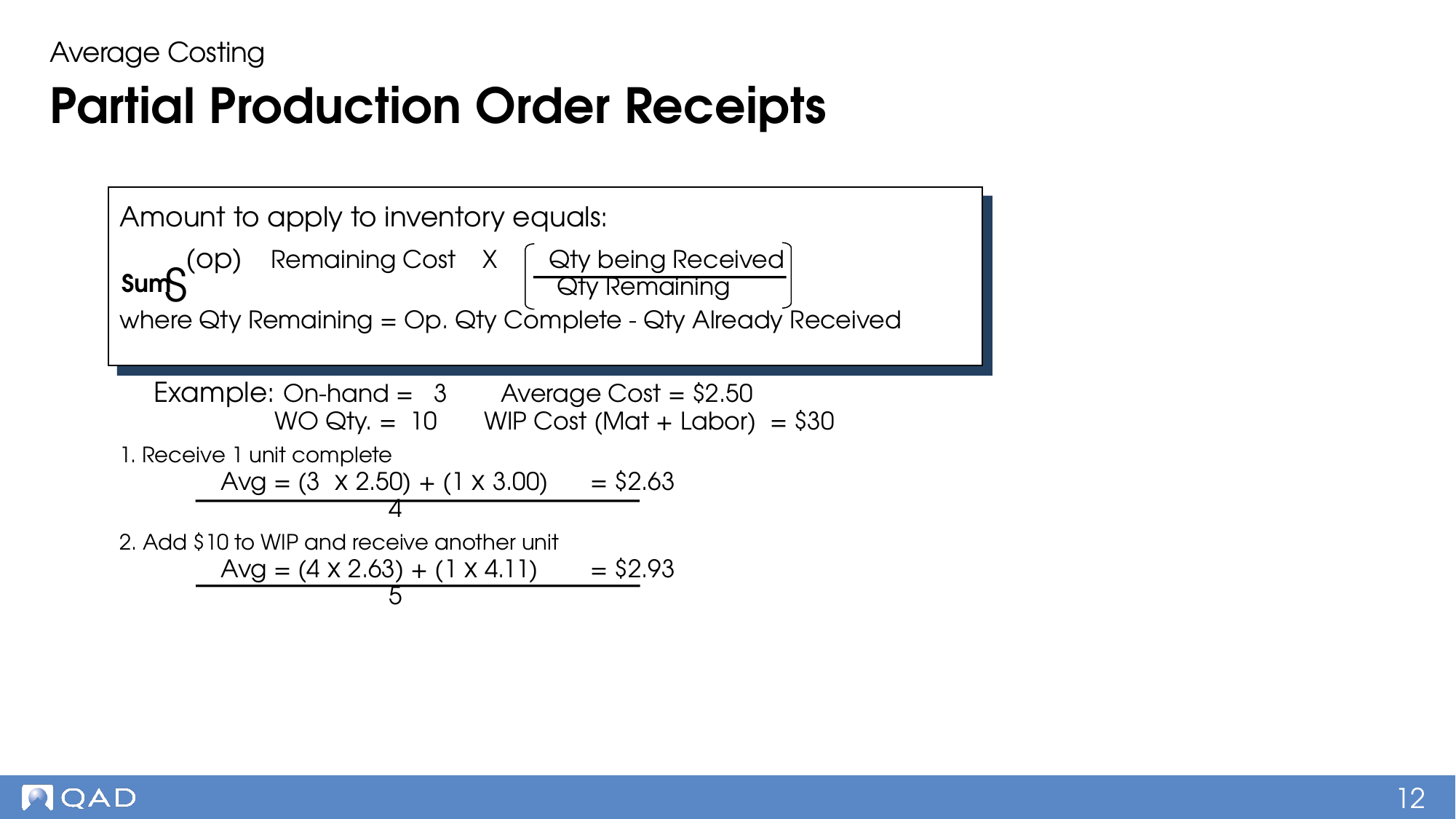

Average Costing
# Partial Production Order Receipts

Amount to apply to inventory equals:
        (op)    Remaining Cost    X          Qty being Received
                                                            Qty Remaining
where Qty Remaining = Op. Qty Complete - Qty Already Received
Example: On-hand =   3        Average Cost = $2.50
                  WO Qty. =  10       WIP Cost (Mat + Labor)  = $30
1. Receive 1 unit complete
          Avg = (3  x 2.50) + (1 x 3.00) 	= $2.63
                                   4
2. Add $10 to WIP and receive another unit
          Avg = (4 x 2.63) + (1 x 4.11) 	= $2.93
                                   5

S
Sum

12